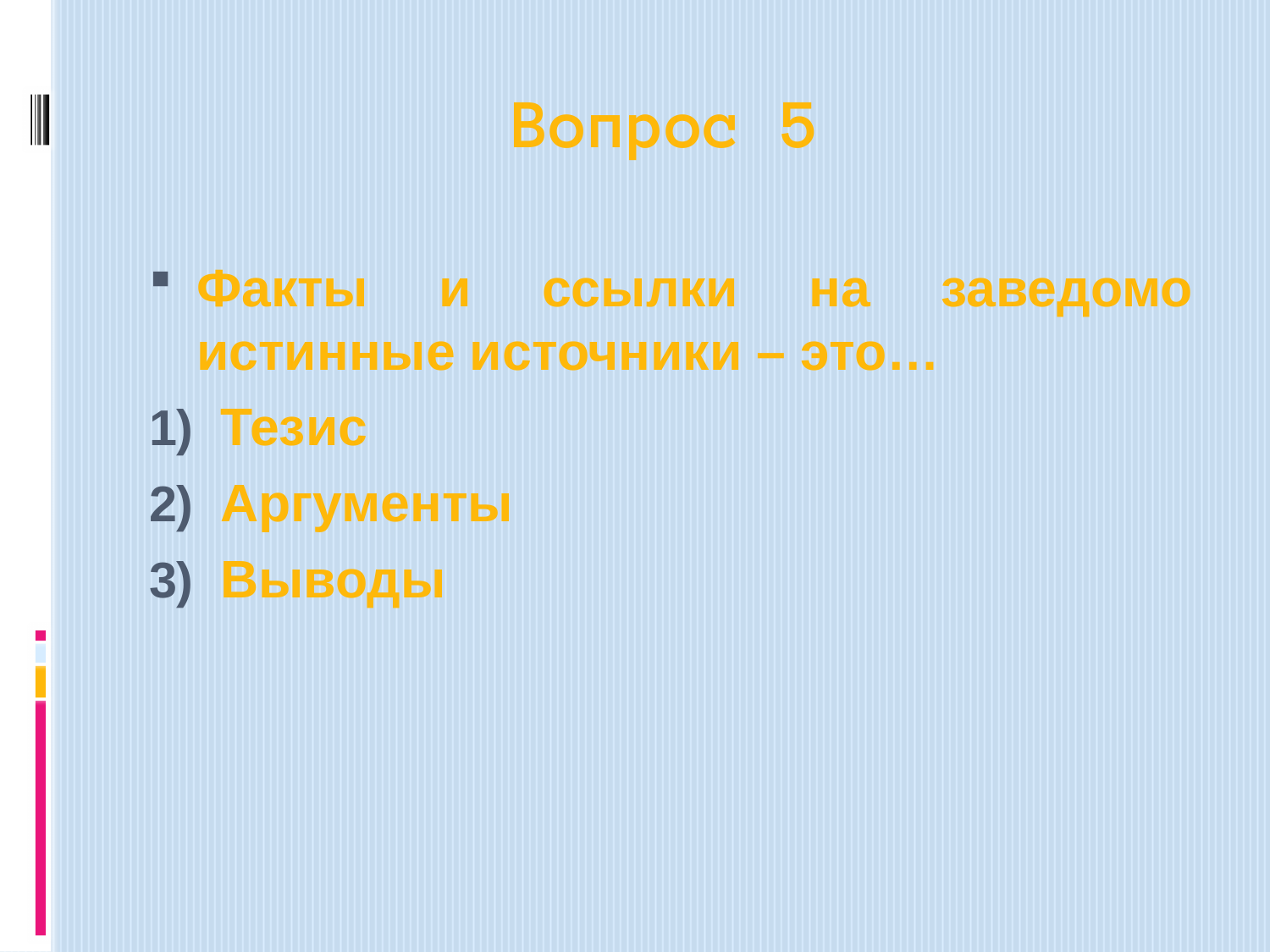

# Вопрос 5
Факты и ссылки на заведомо истинные источники – это…
Тезис
Аргументы
Выводы